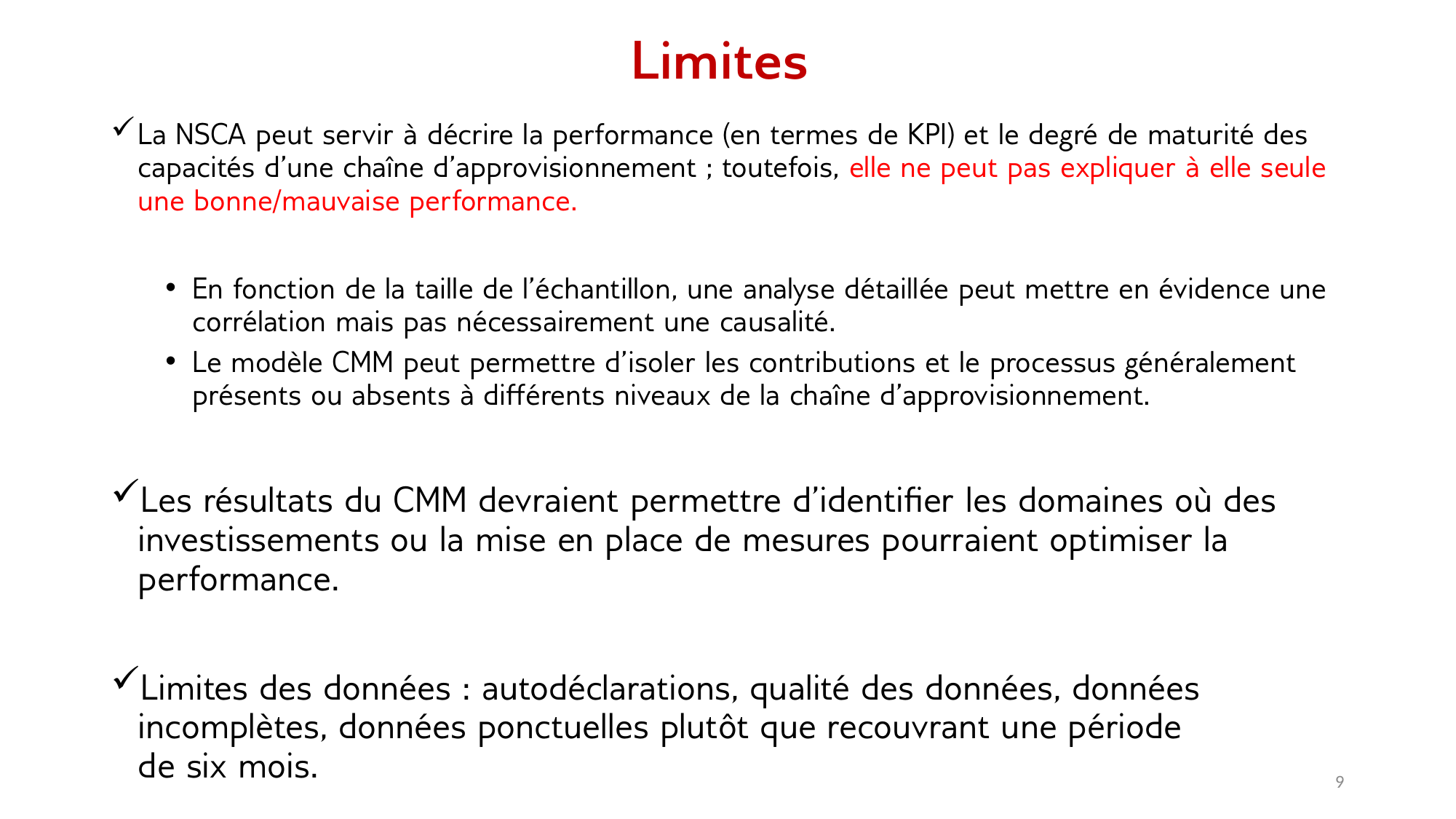

Limites
La NSCA peut servir à décrire la performance (en termes de KPI) et le degré de maturité des capacités d’une chaîne d’approvisionnement ; toutefois, elle ne peut pas expliquer à elle seule une bonne/mauvaise performance.

En fonction de la taille de l’échantillon, une analyse détaillée peut mettre en évidence une corrélation mais pas nécessairement une causalité.
Le modèle CMM peut permettre d’isoler les contributions et le processus généralement présents ou absents à différents niveaux de la chaîne d’approvisionnement.

Les résultats du CMM devraient permettre d’identifier les domaines où des investissements ou la mise en place de mesures pourraient optimiser la performance.

Limites des données : autodéclarations, qualité des données, données incomplètes, données ponctuelles plutôt que recouvrant une période
de six mois.

9